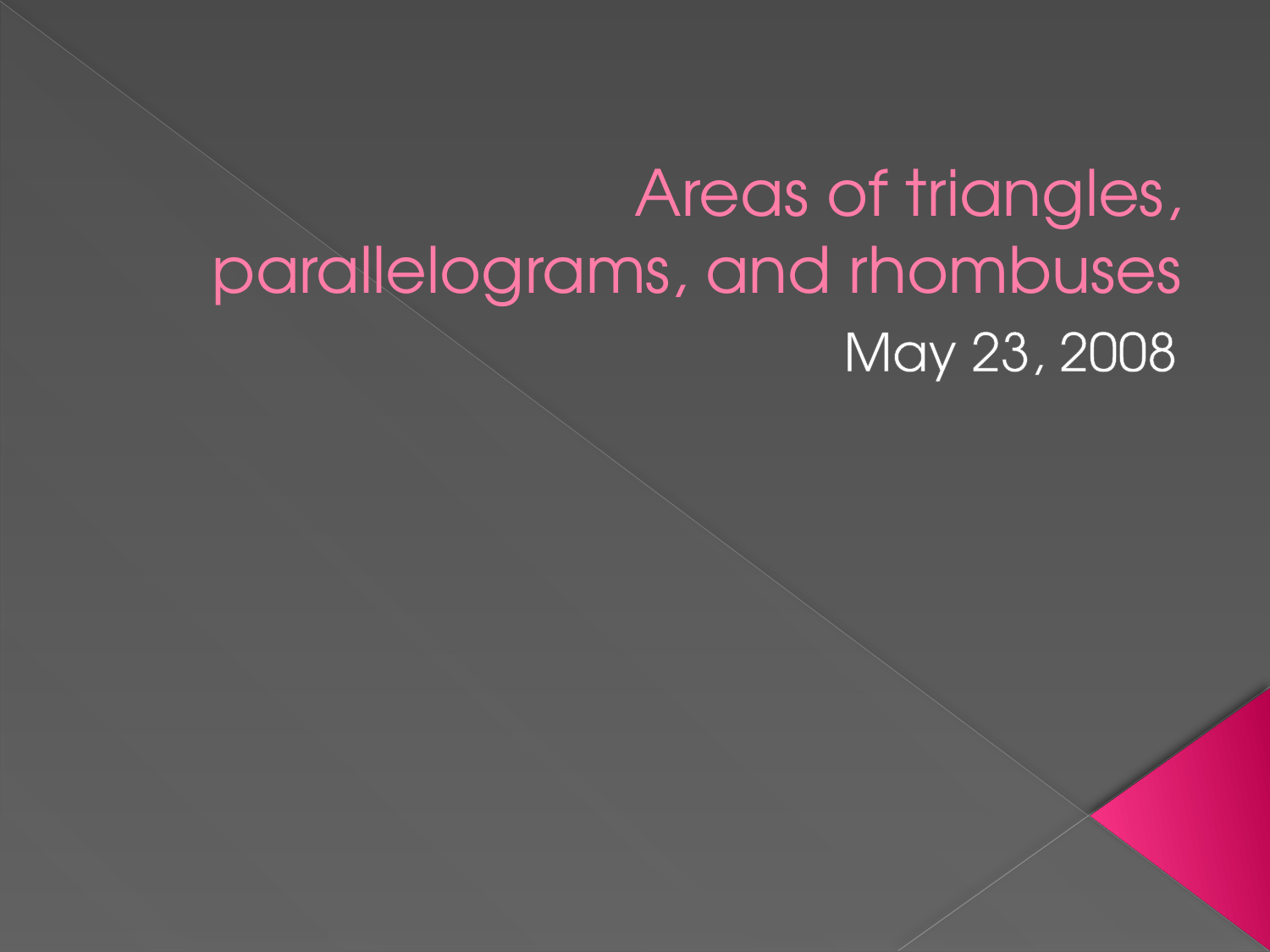

# Areas of triangles, parallelograms, and rhombuses
May 23, 2008